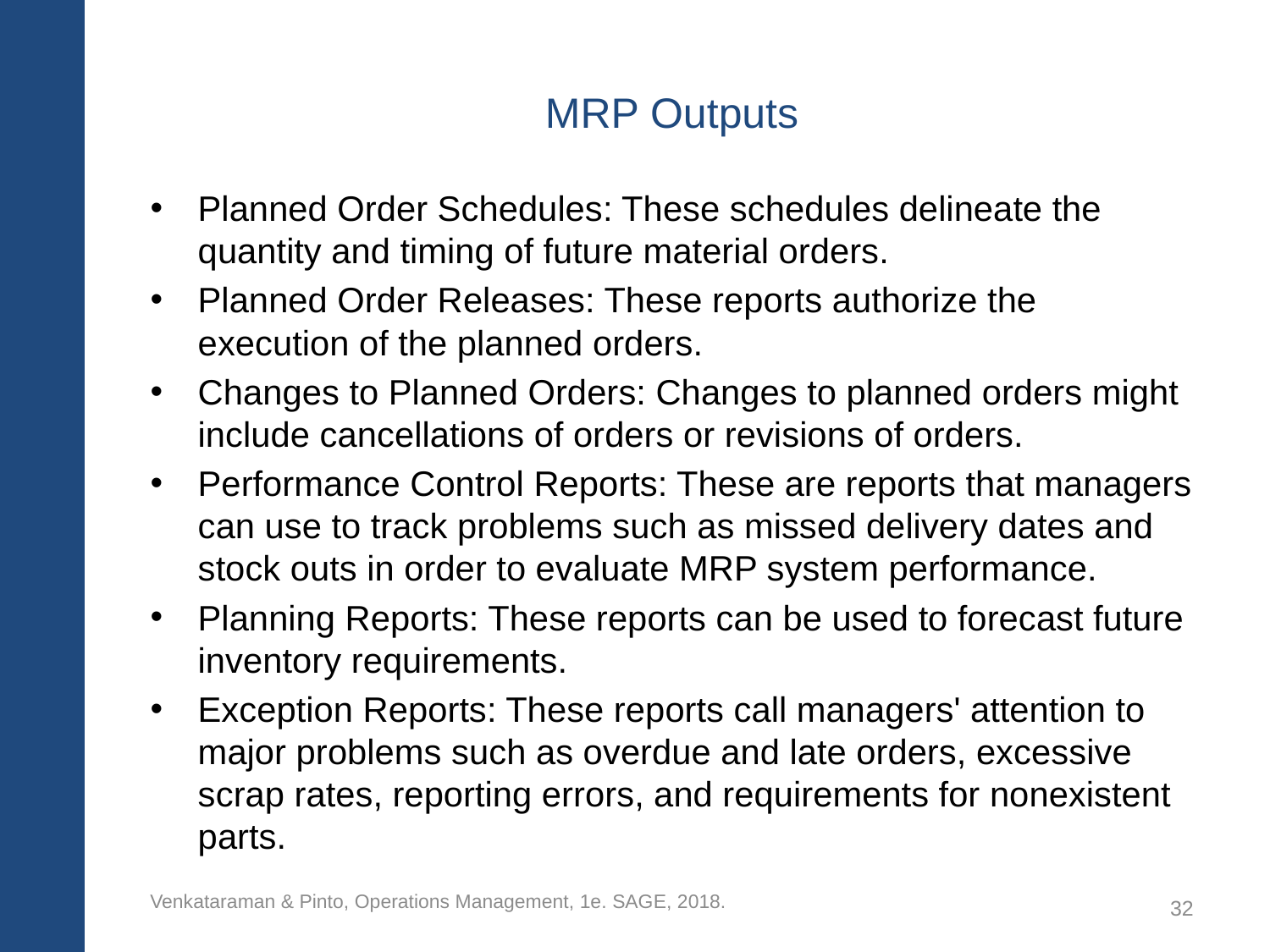

# MRP Outputs
Planned Order Schedules: These schedules delineate the quantity and timing of future material orders.
Planned Order Releases: These reports authorize the execution of the planned orders.
Changes to Planned Orders: Changes to planned orders might include cancellations of orders or revisions of orders.
Performance Control Reports: These are reports that managers can use to track problems such as missed delivery dates and stock outs in order to evaluate MRP system performance.
Planning Reports: These reports can be used to forecast future inventory requirements.
Exception Reports: These reports call managers' attention to major problems such as overdue and late orders, excessive scrap rates, reporting errors, and requirements for nonexistent parts.
Venkataraman & Pinto, Operations Management, 1e. SAGE, 2018.
32